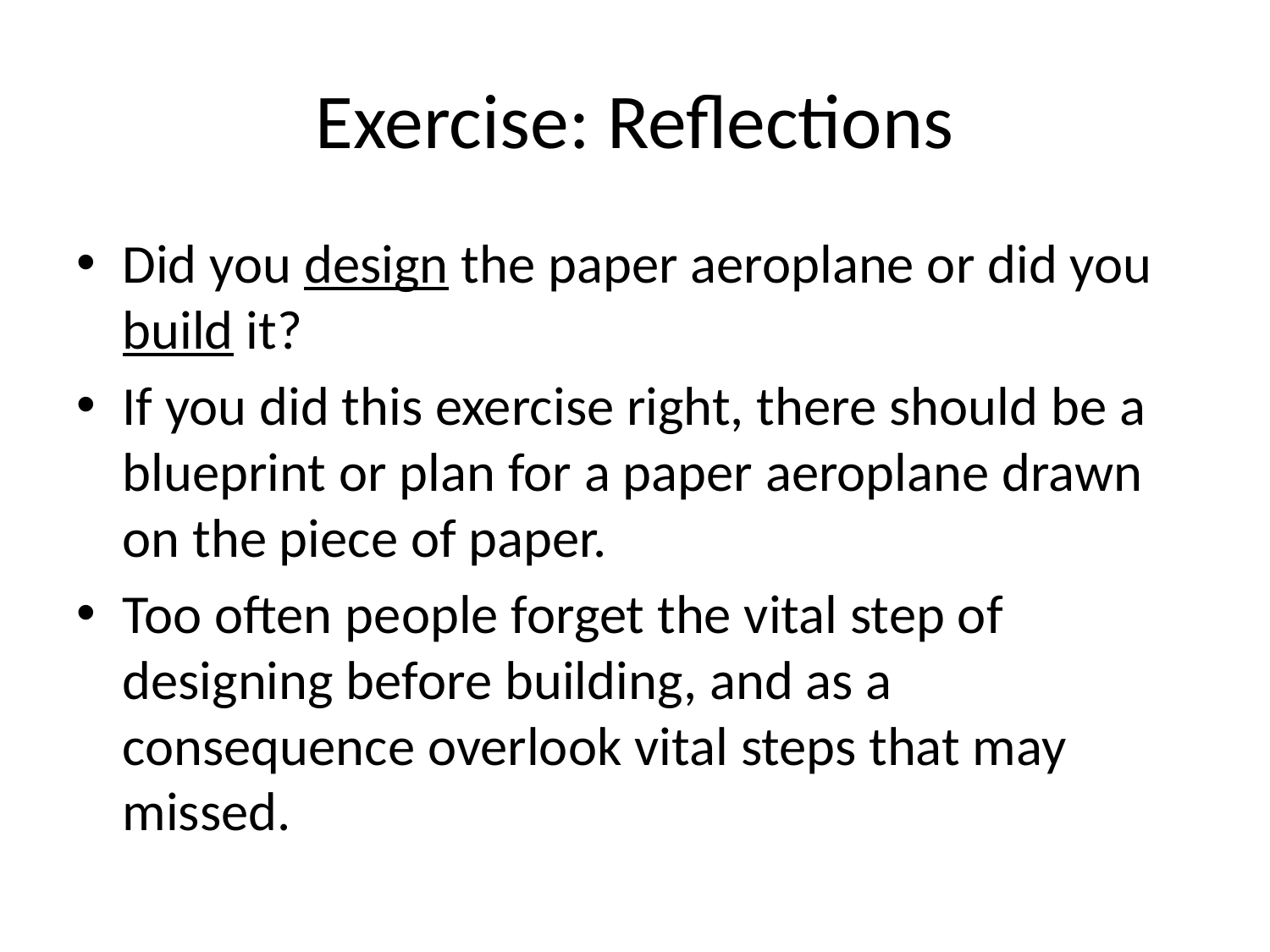

# Exercise: Reflections
Did you design the paper aeroplane or did you build it?
If you did this exercise right, there should be a blueprint or plan for a paper aeroplane drawn on the piece of paper.
Too often people forget the vital step of designing before building, and as a consequence overlook vital steps that may missed.